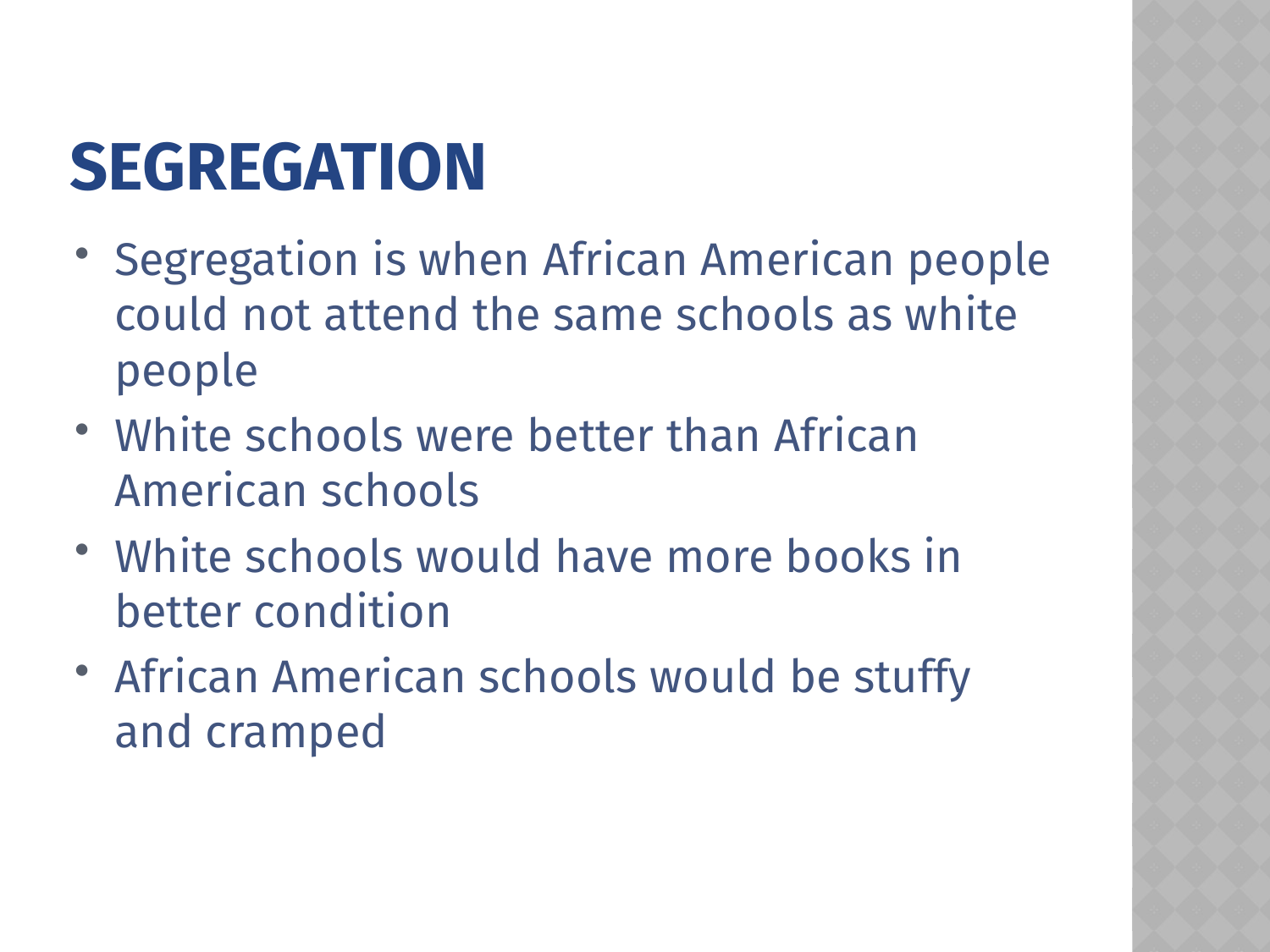

# Segregation
Segregation is when African American people could not attend the same schools as white people
White schools were better than African American schools
White schools would have more books in better condition
African American schools would be stuffy and cramped